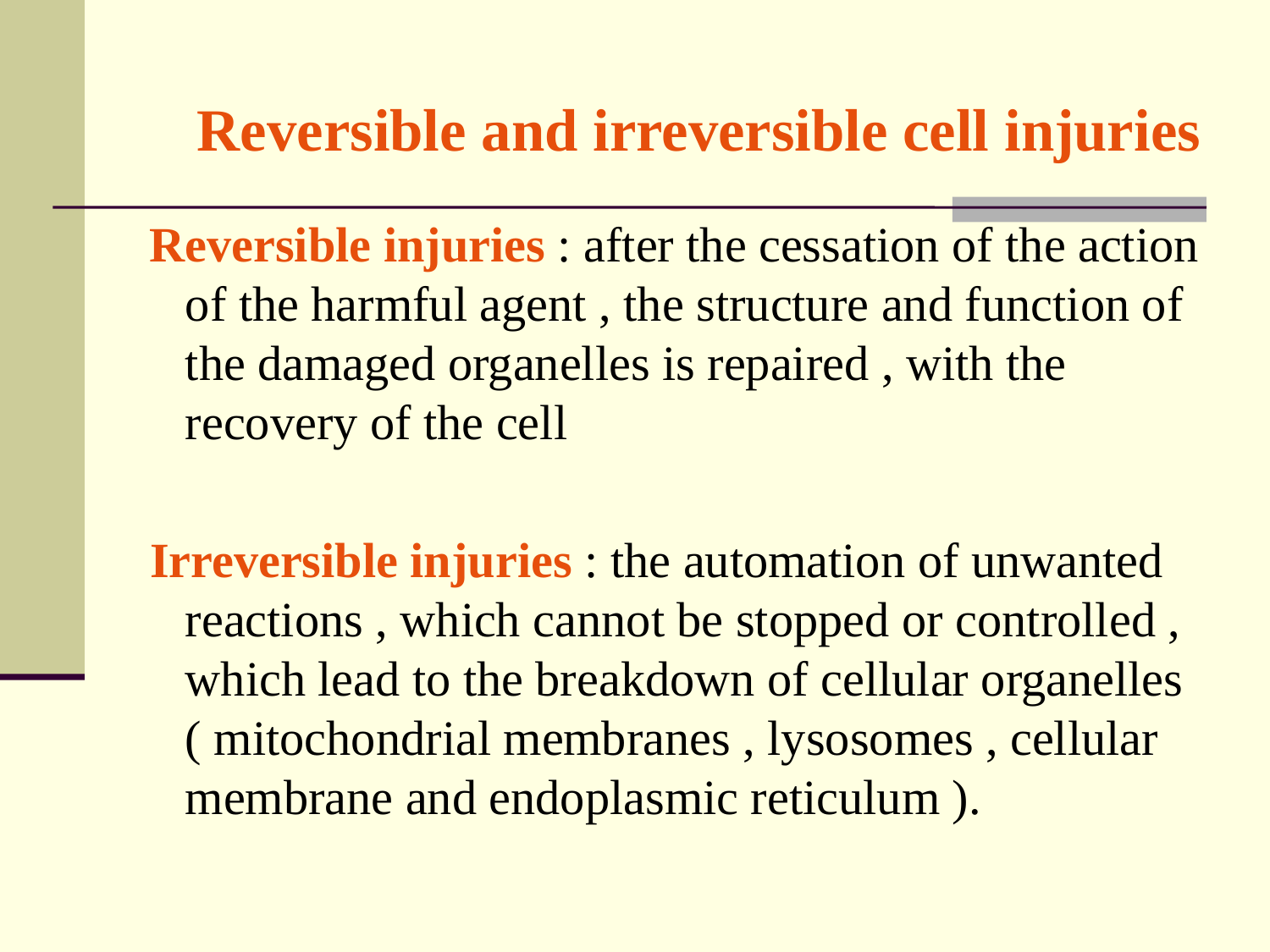

# Reversible and irreversible cell injuries
 Reversible injuries : after the cessation of the action of the harmful agent , the structure and function of the damaged organelles is repaired , with the recovery of the cell

 Irreversible injuries : the automation of unwanted reactions , which cannot be stopped or controlled , which lead to the breakdown of cellular organelles ( mitochondrial membranes , lysosomes , cellular membrane and endoplasmic reticulum ).